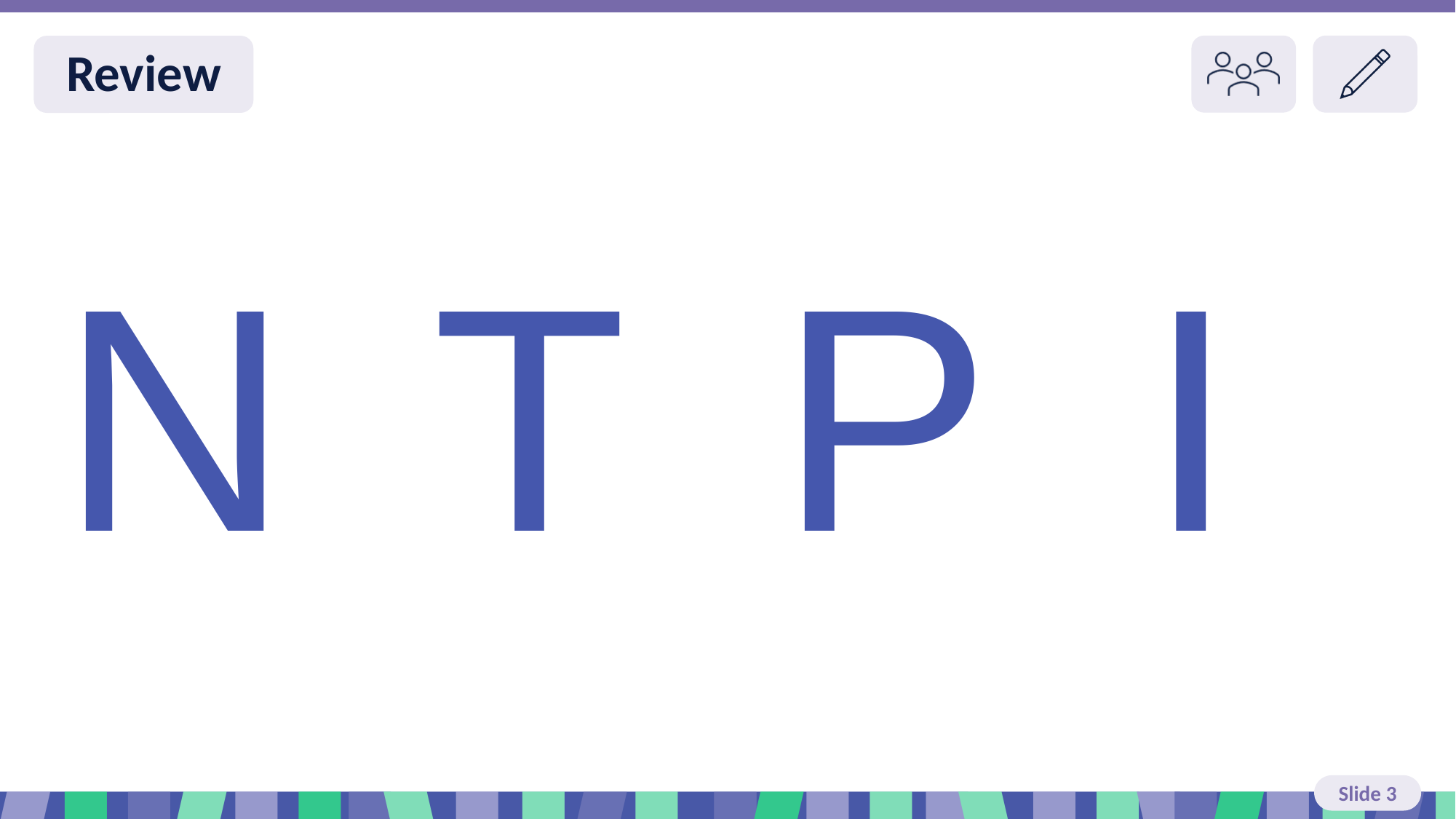

# Slide 3 Review
T
I
N
P